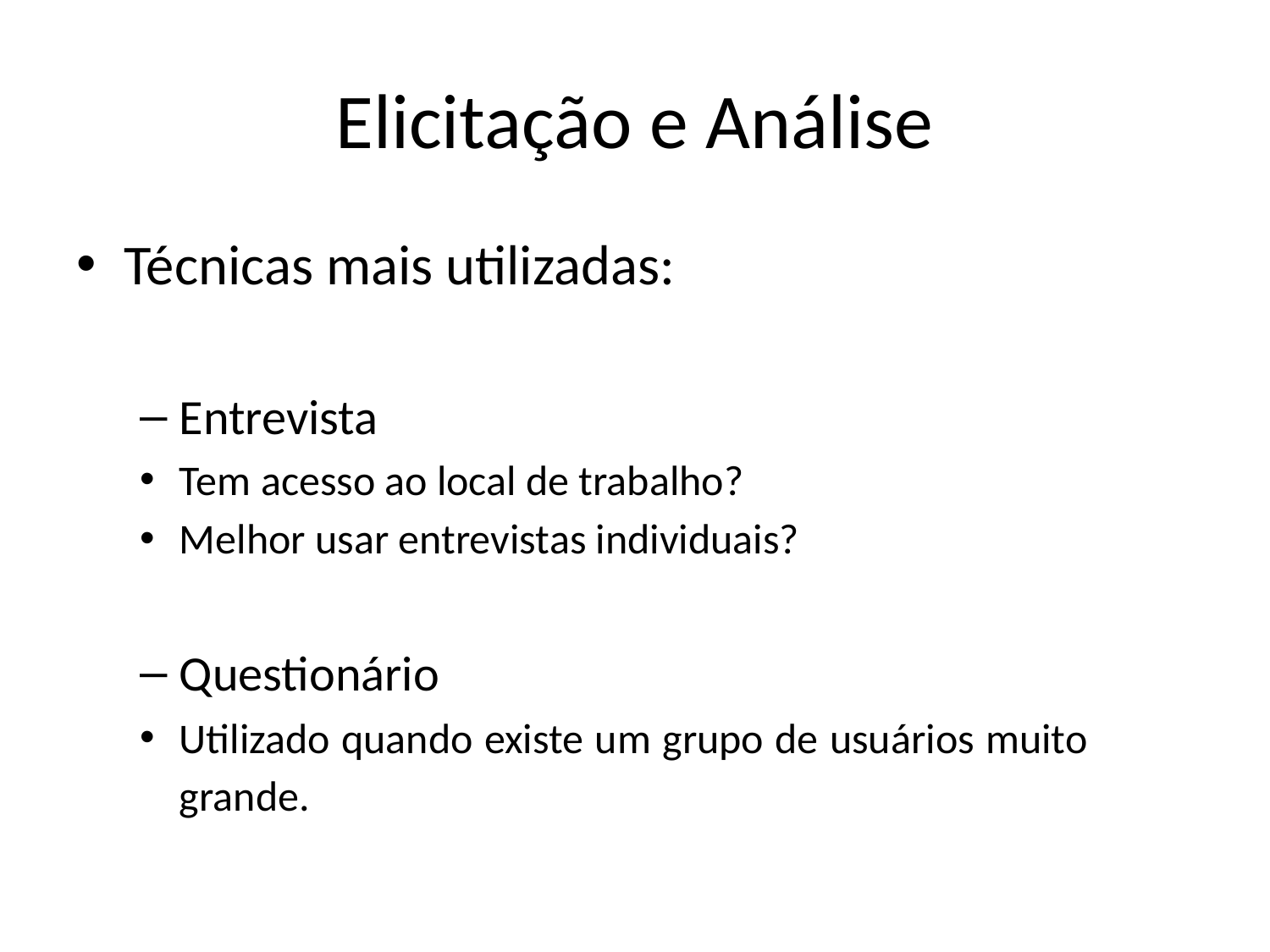

# Elicitação e Análise
Técnicas mais utilizadas:

Entrevista
Tem acesso ao local de trabalho?
Melhor usar entrevistas individuais?

Questionário
Utilizado quando existe um grupo de usuários muito grande.